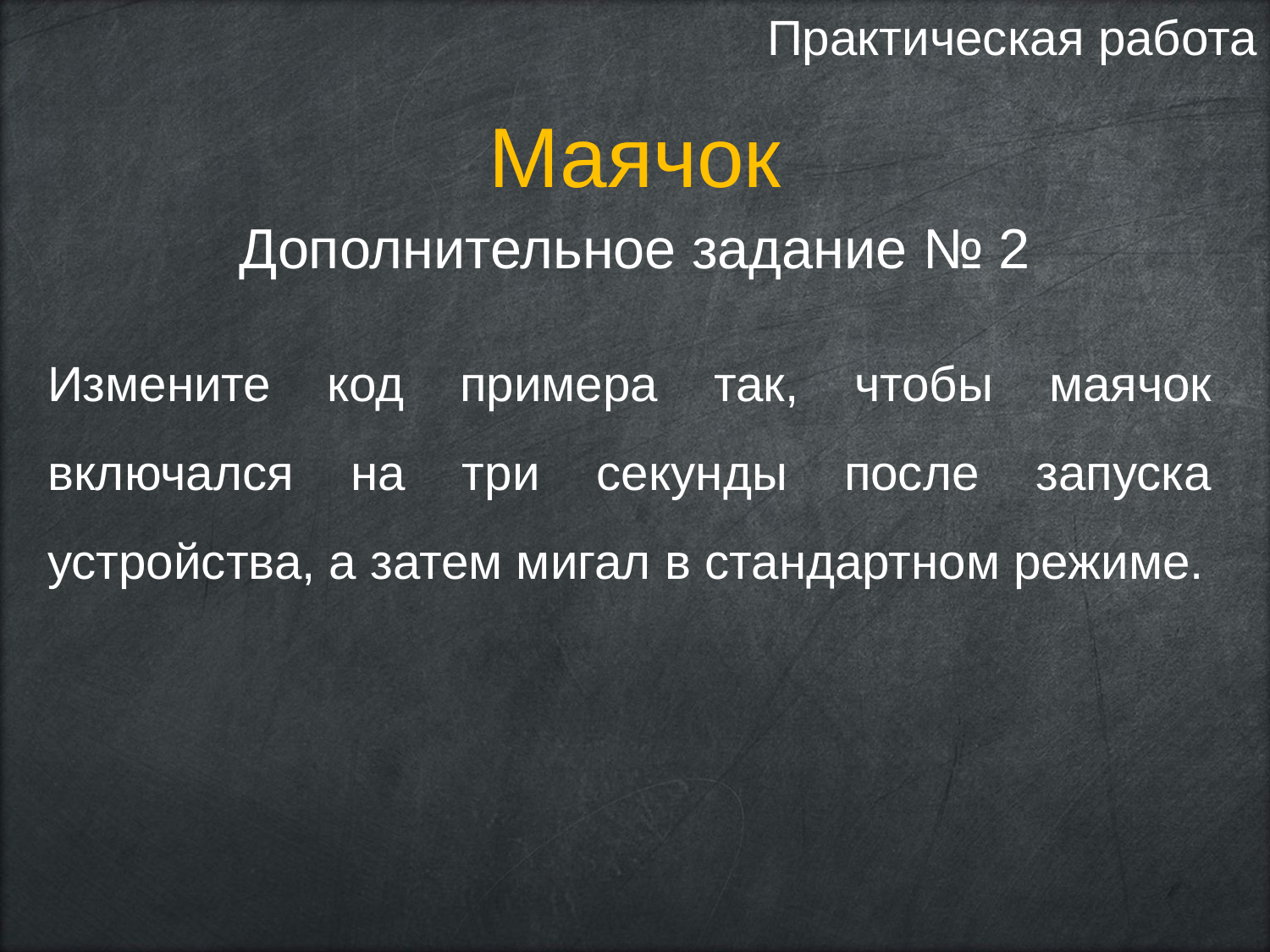

Практическая работа
Маячок
Дополнительное задание № 2
Измените код примера так, чтобы маячок включался на три секунды после запуска
устройства, а затем мигал в стандартном режиме.